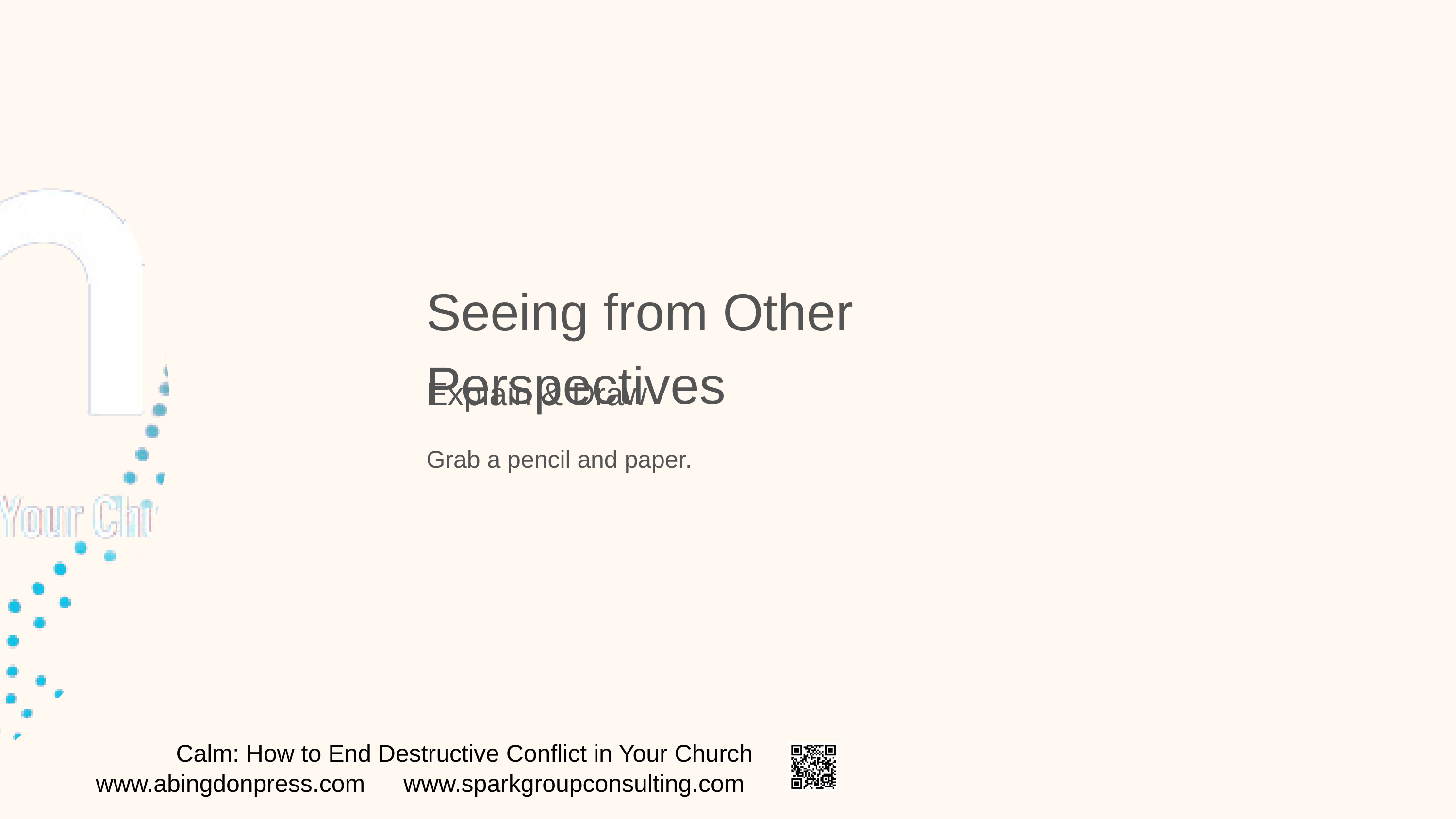

Seeing from Other Perspectives
Explain & Draw
Grab a pencil and paper.
Calm: How to End Destructive Conflict in Your Church

www.abingdonpress.com
www.sparkgroupconsulting.com